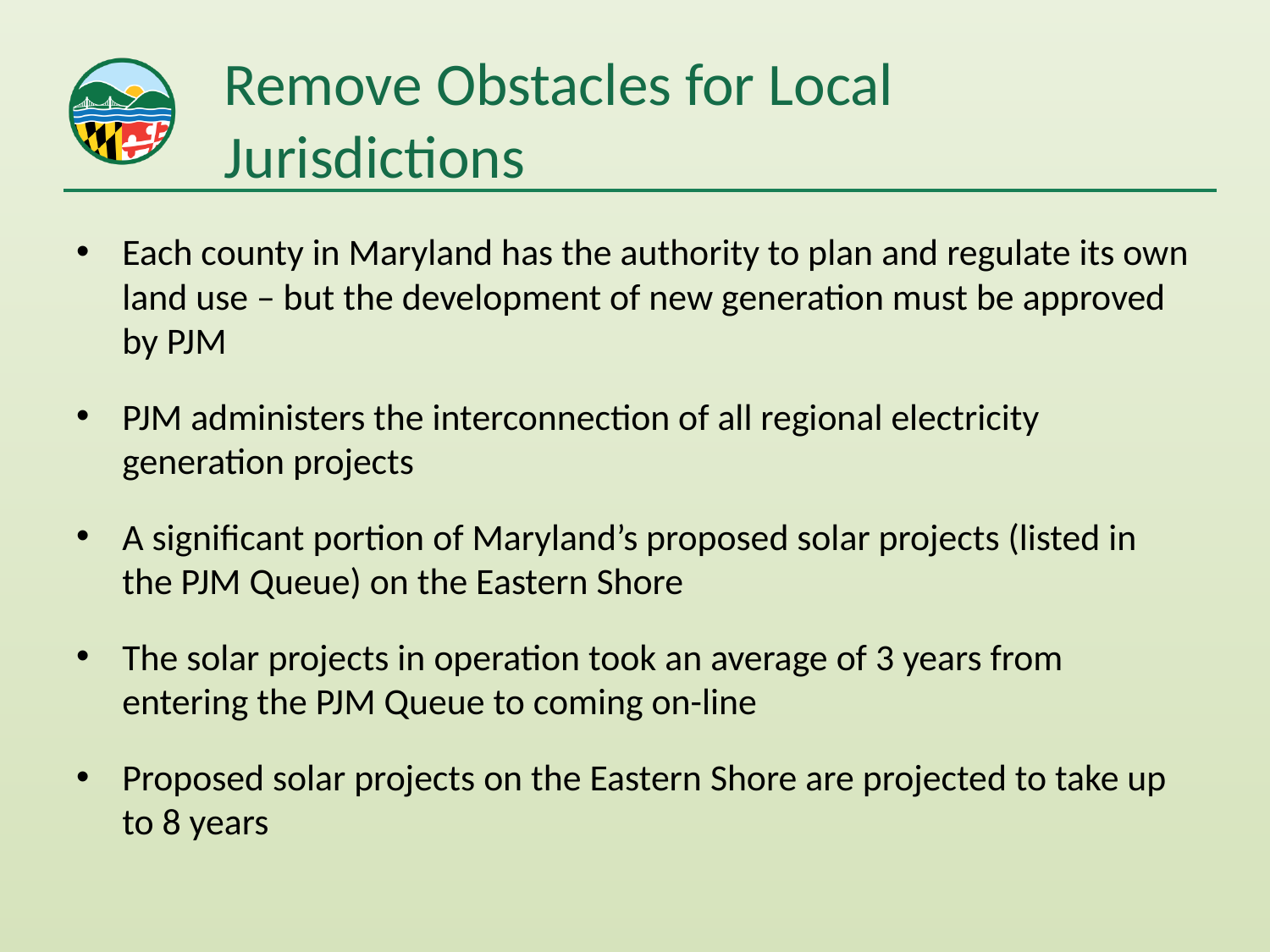

# Remove Obstacles for Local Jurisdictions
Each county in Maryland has the authority to plan and regulate its own land use – but the development of new generation must be approved by PJM
PJM administers the interconnection of all regional electricity generation projects
A significant portion of Maryland’s proposed solar projects (listed in the PJM Queue) on the Eastern Shore
The solar projects in operation took an average of 3 years from entering the PJM Queue to coming on-line
Proposed solar projects on the Eastern Shore are projected to take up to 8 years